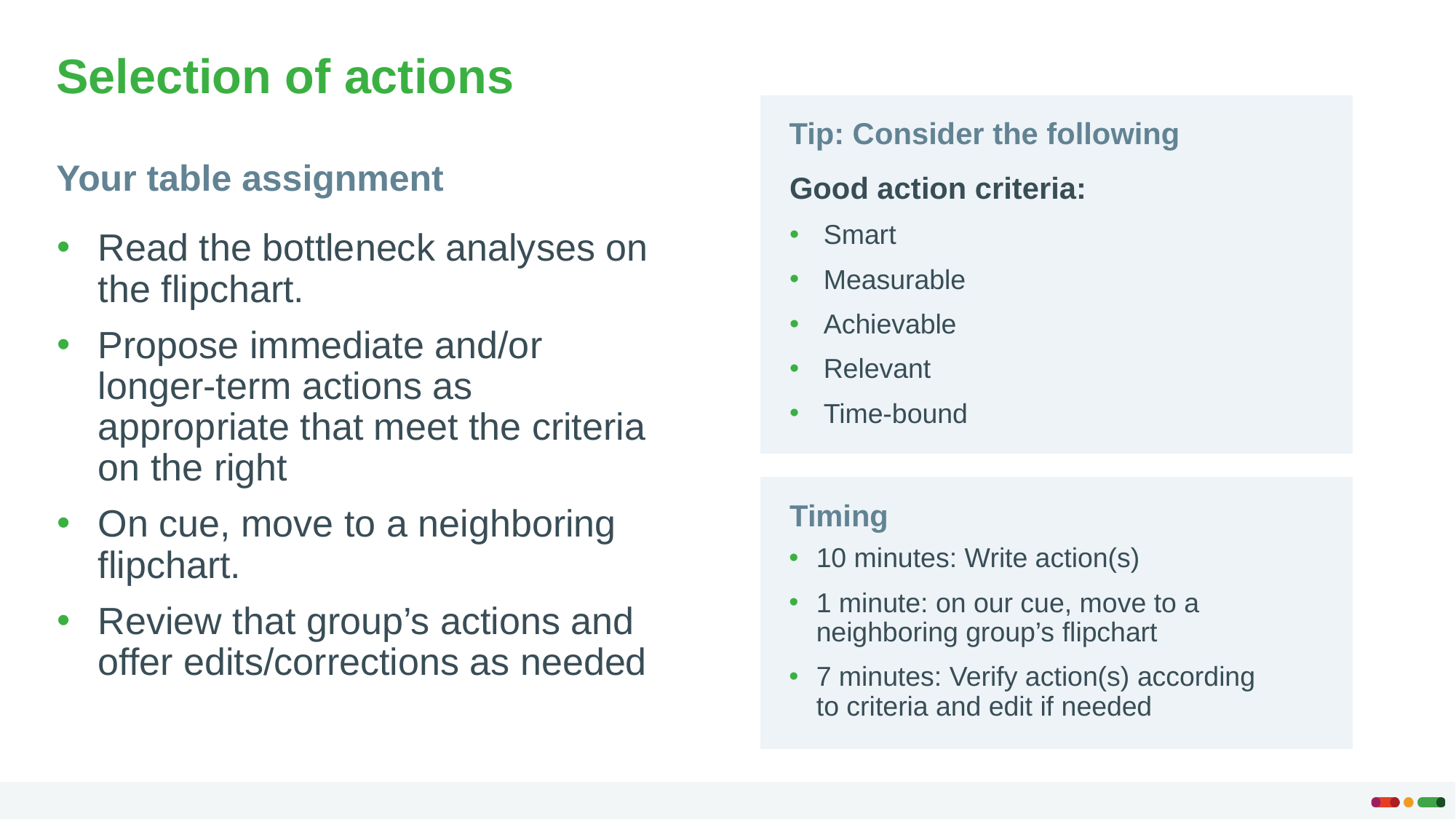

Selection of actions
Tip: Consider the following

Your table assignment
Good action criteria:
Smart
Measurable
Achievable
Relevant
Time-bound

Read the bottleneck analyses on the flipchart.
Propose immediate and/or longer-term actions as appropriate that meet the criteria on the right
On cue, move to a neighboring flipchart.
Review that group’s actions and offer edits/corrections as needed

Timing
10 minutes: Write action(s)
1 minute: on our cue, move to a neighboring group’s flipchart
7 minutes: Verify action(s) according to criteria and edit if needed